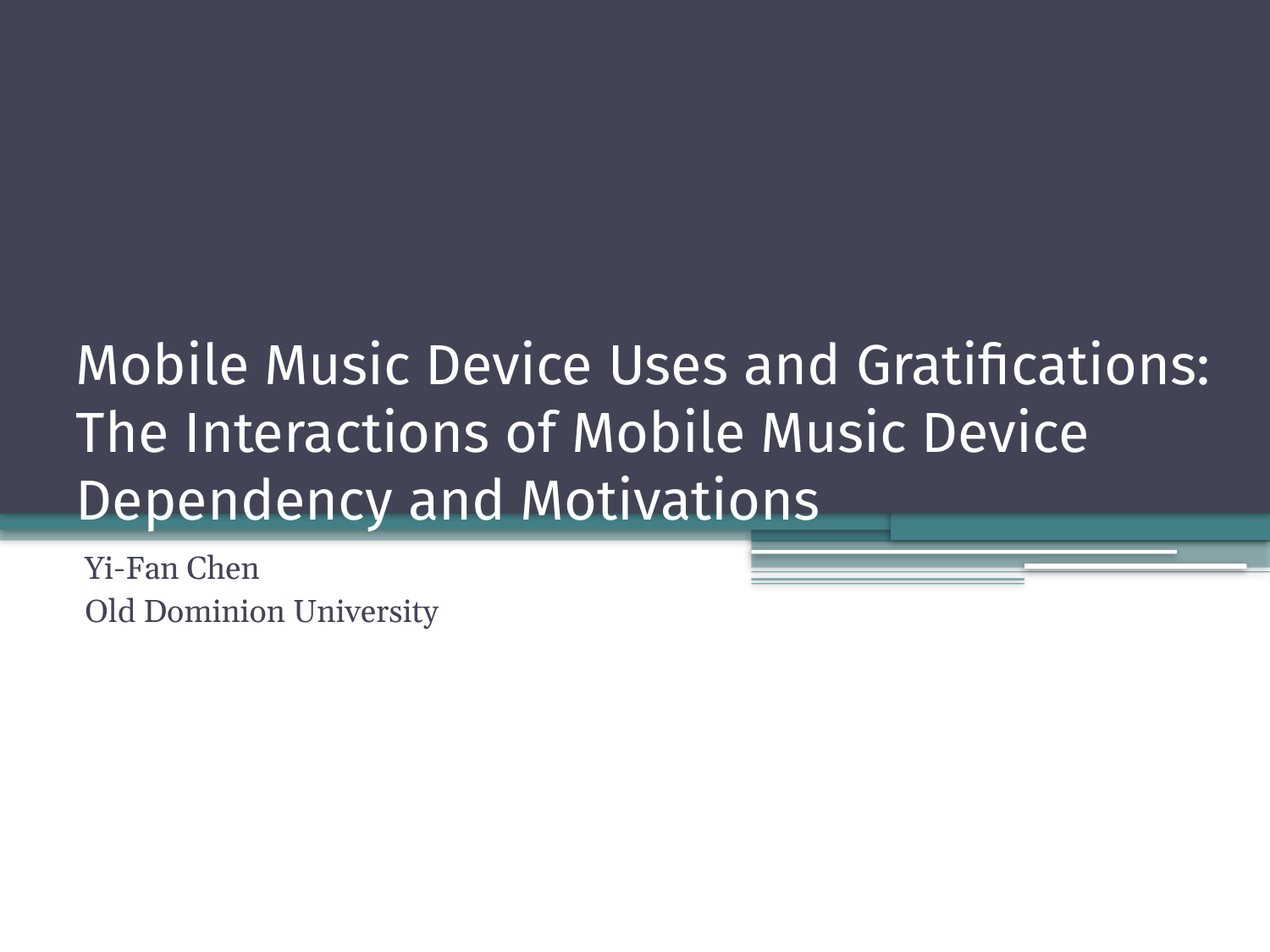

# Mobile Music Device Uses and Gratifications: The Interactions of Mobile Music Device Dependency and Motivations
Yi-Fan Chen
Old Dominion University